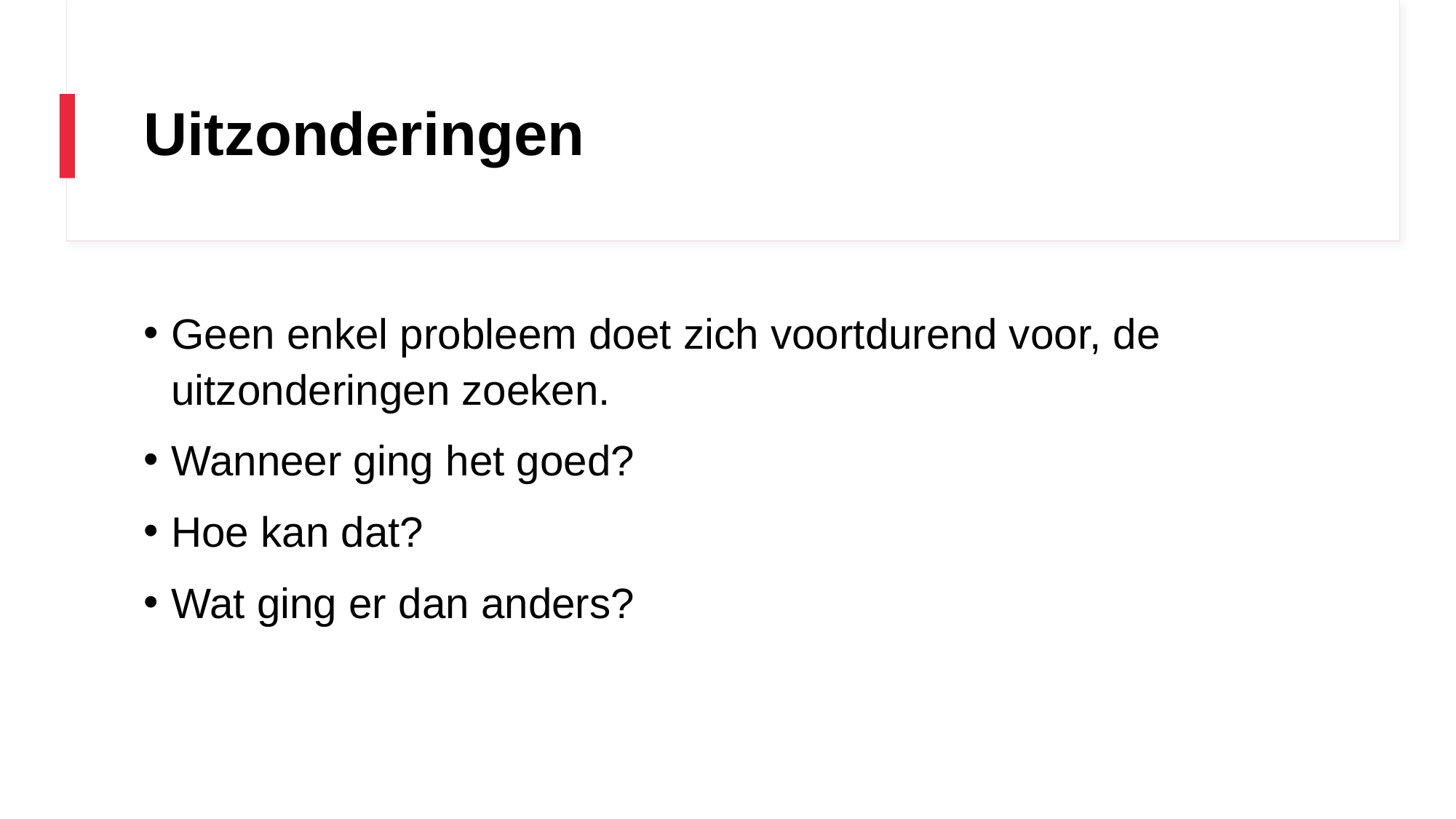

# Uitzonderingen
Geen enkel probleem doet zich voortdurend voor, de uitzonderingen zoeken.
Wanneer ging het goed?
Hoe kan dat?
Wat ging er dan anders?